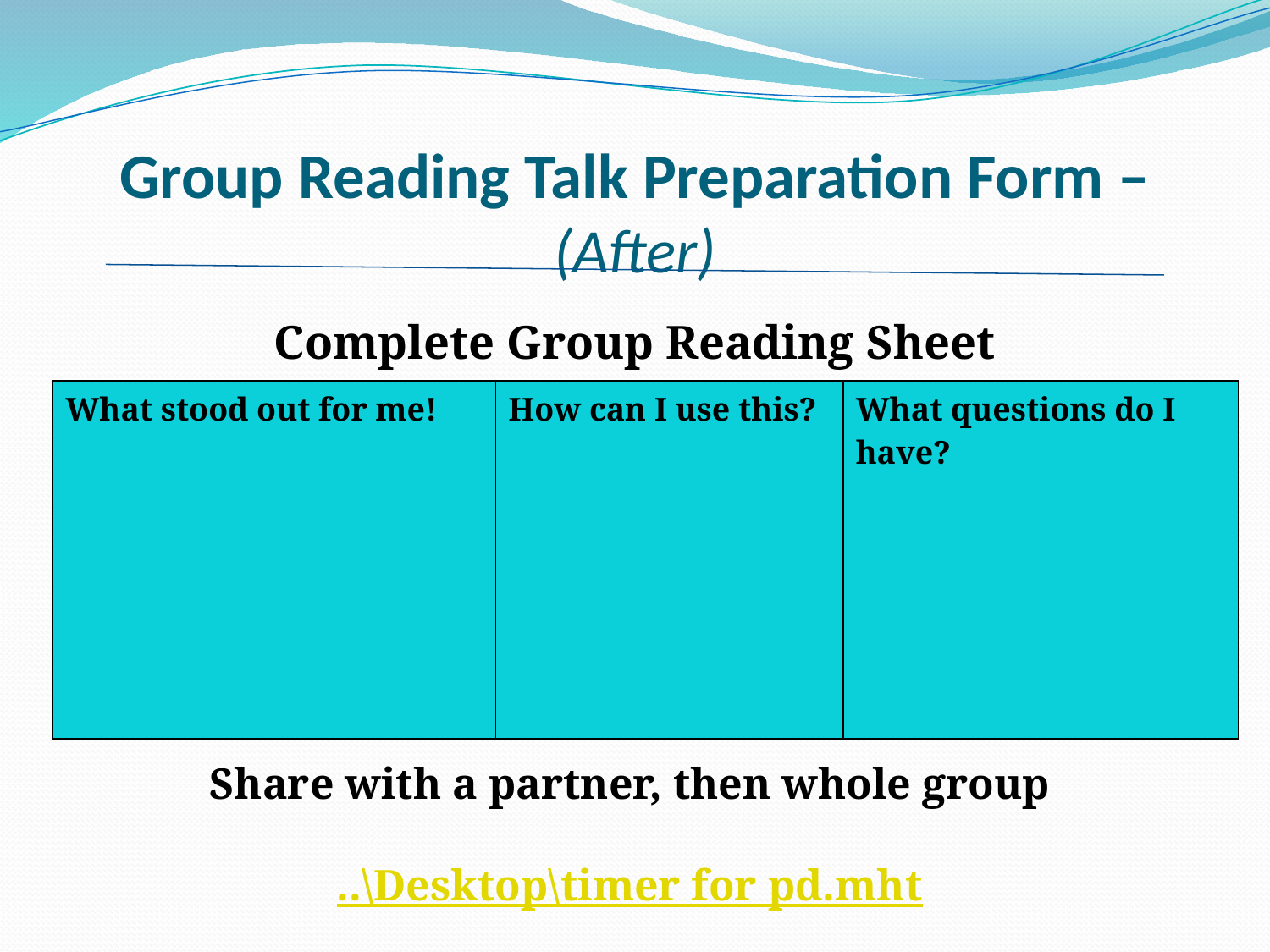

# Group Reading Talk Preparation Form – (After)
Complete Group Reading Sheet

| What stood out for me! | How can I use this? | What questions do I have? |
| --- | --- | --- |
|  |  |  |
| --- | --- | --- |
Share with a partner, then whole group

..\Desktop\timer for pd.mht